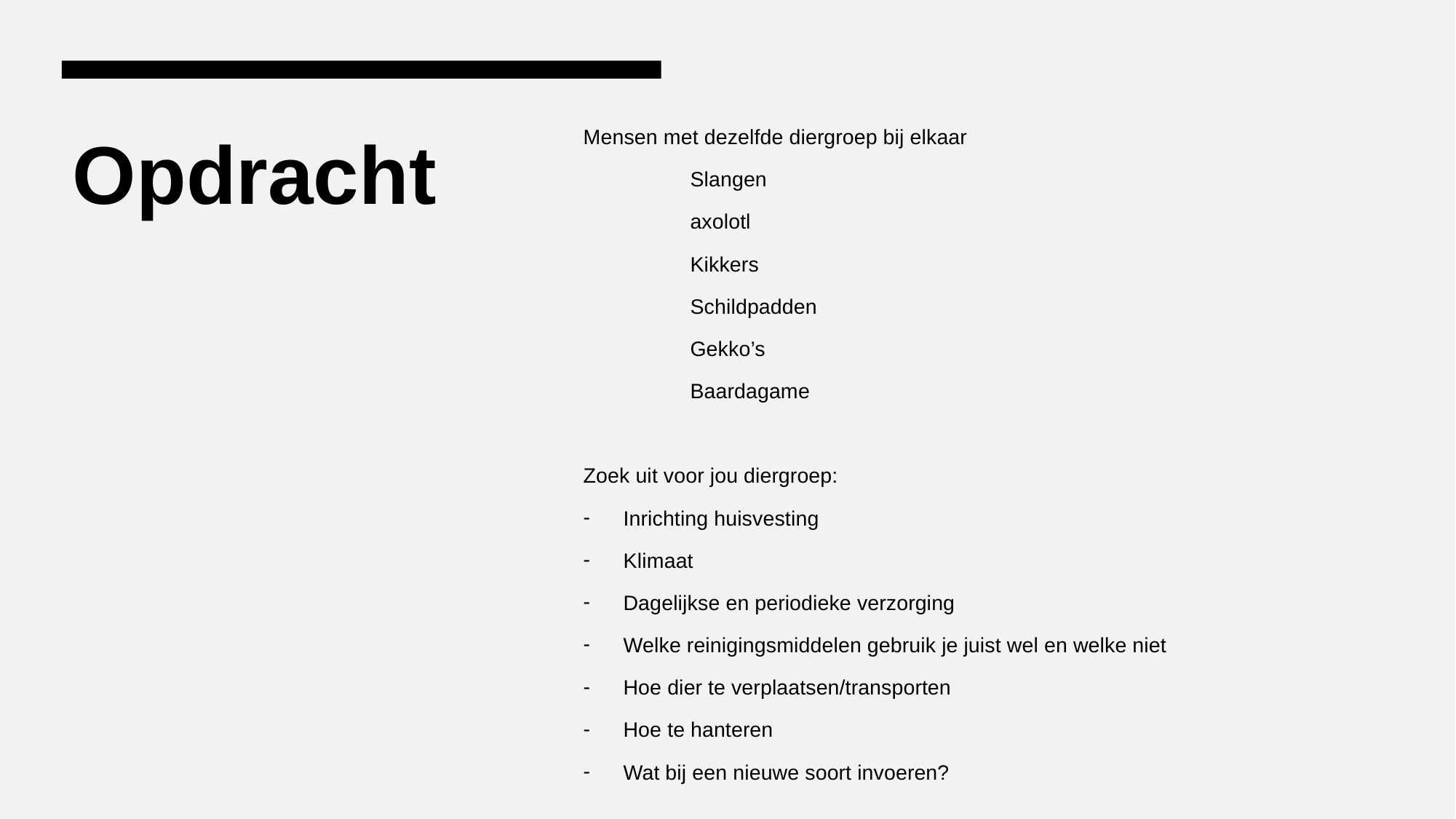

Mensen met dezelfde diergroep bij elkaar
	Slangen
	axolotl
	Kikkers
	Schildpadden
	Gekko’s
	Baardagame

Zoek uit voor jou diergroep:
Inrichting huisvesting
Klimaat
Dagelijkse en periodieke verzorging
Welke reinigingsmiddelen gebruik je juist wel en welke niet
Hoe dier te verplaatsen/transporten
Hoe te hanteren
Wat bij een nieuwe soort invoeren?
# Opdracht